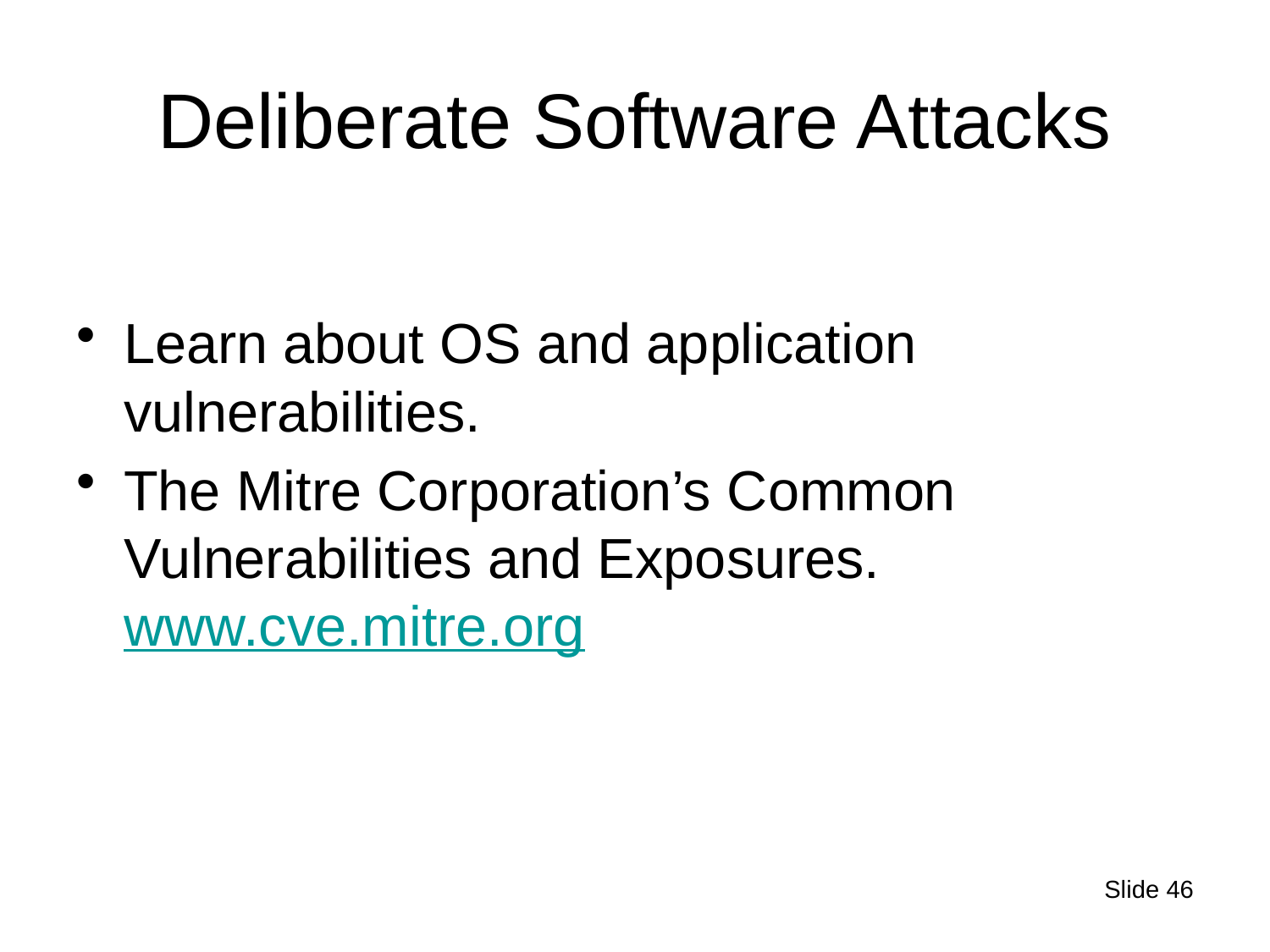

# Deliberate Software Attacks

Learn about OS and application vulnerabilities.
The Mitre Corporation’s Common Vulnerabilities and Exposures. www.cve.mitre.org
 Slide 46